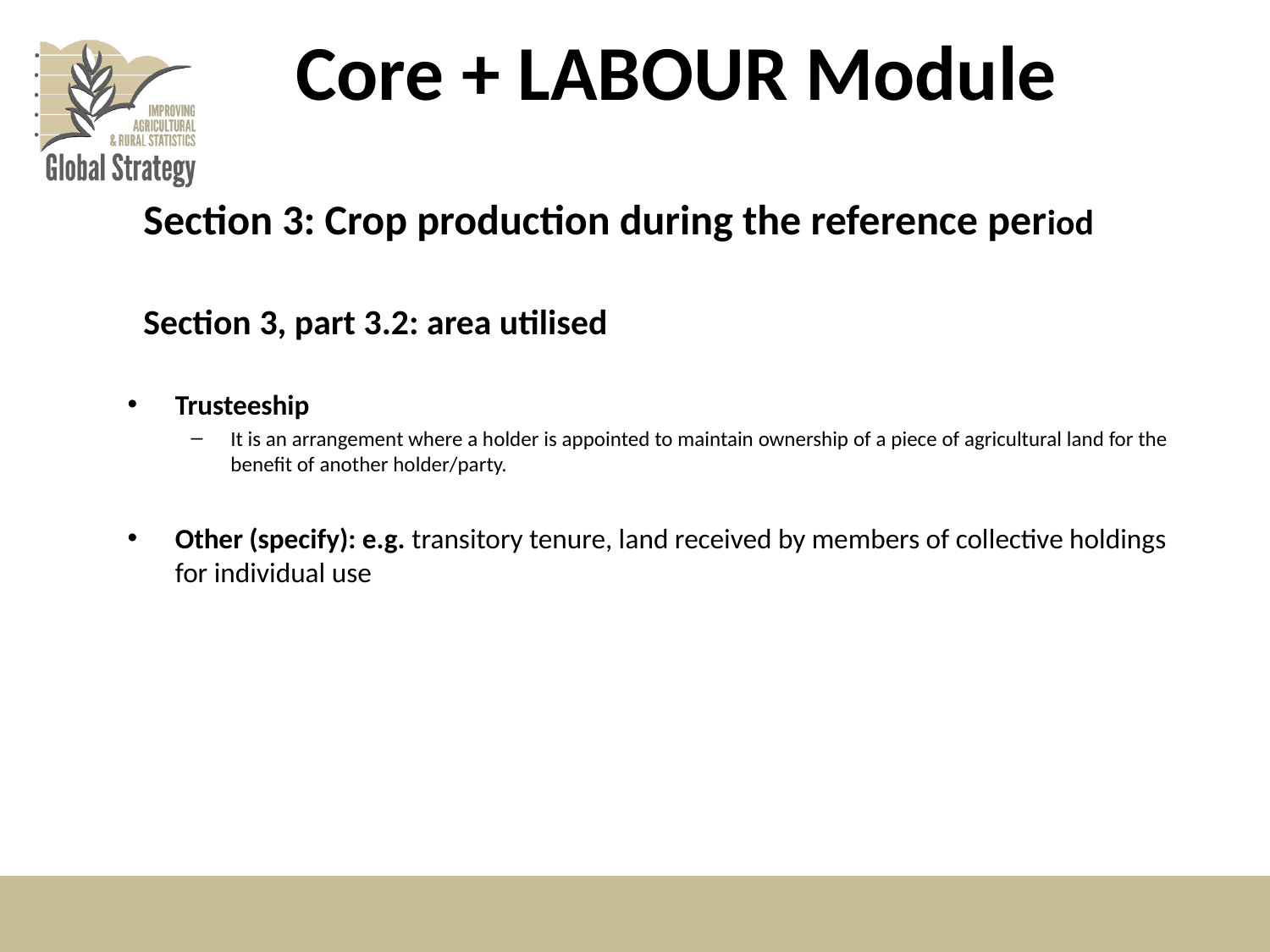

# Core + LABOUR Module
Section 3: Crop production during the reference period

Section 3, part 3.2: area utilised

Trusteeship
It is an arrangement where a holder is appointed to maintain ownership of a piece of agricultural land for the benefit of another holder/party.

Other (specify): e.g. transitory tenure, land received by members of collective holdings for individual use